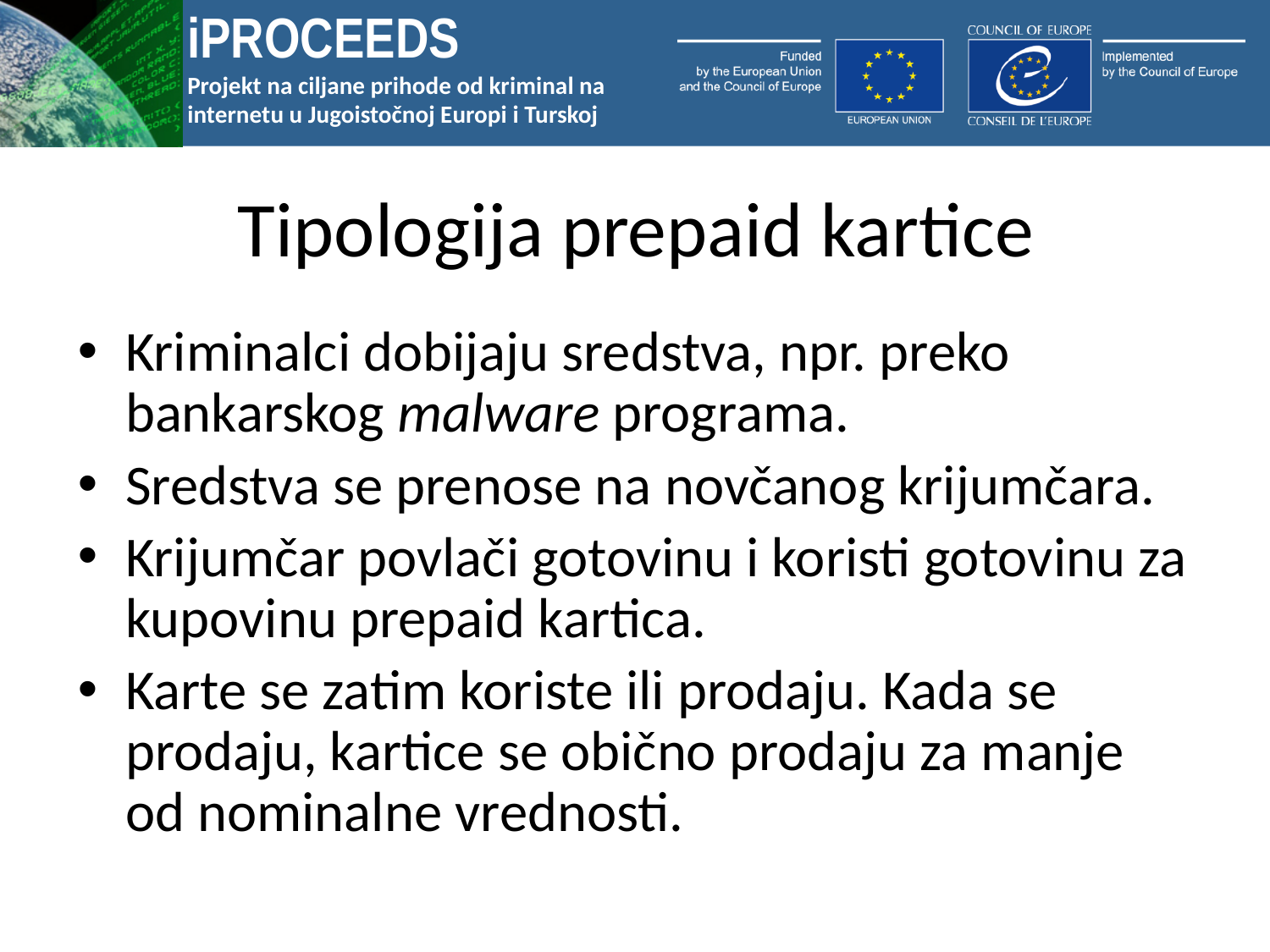

# Tipologija prepaid kartice
Kriminalci dobijaju sredstva, npr. preko bankarskog malware programa.
Sredstva se prenose na novčanog krijumčara.
Krijumčar povlači gotovinu i koristi gotovinu za kupovinu prepaid kartica.
Karte se zatim koriste ili prodaju. Kada se prodaju, kartice se obično prodaju za manje od nominalne vrednosti.